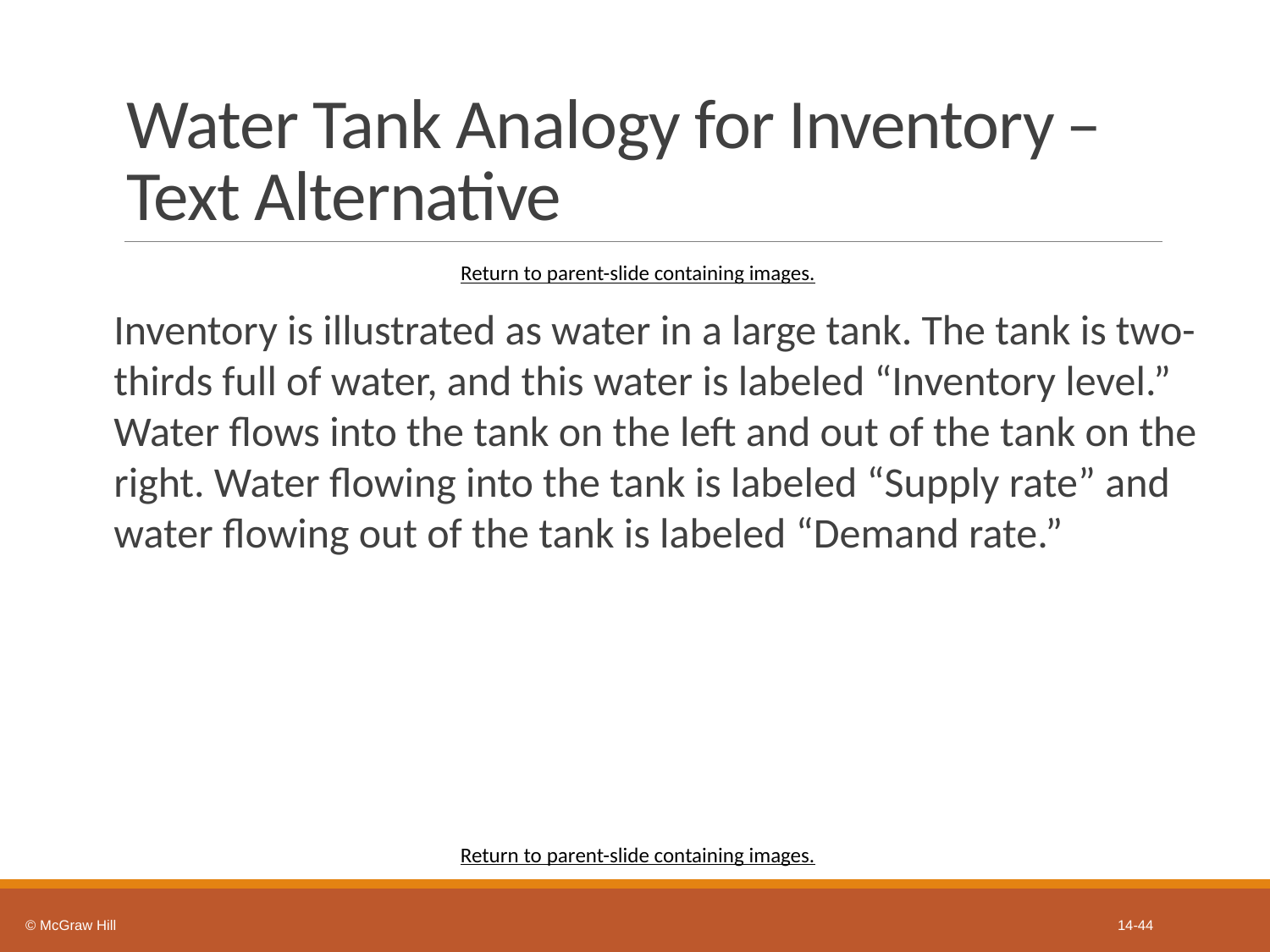

# Water Tank Analogy for Inventory – Text Alternative
Return to parent-slide containing images.
Inventory is illustrated as water in a large tank. The tank is two-thirds full of water, and this water is labeled “Inventory level.” Water flows into the tank on the left and out of the tank on the right. Water flowing into the tank is labeled “Supply rate” and water flowing out of the tank is labeled “Demand rate.”
Return to parent-slide containing images.